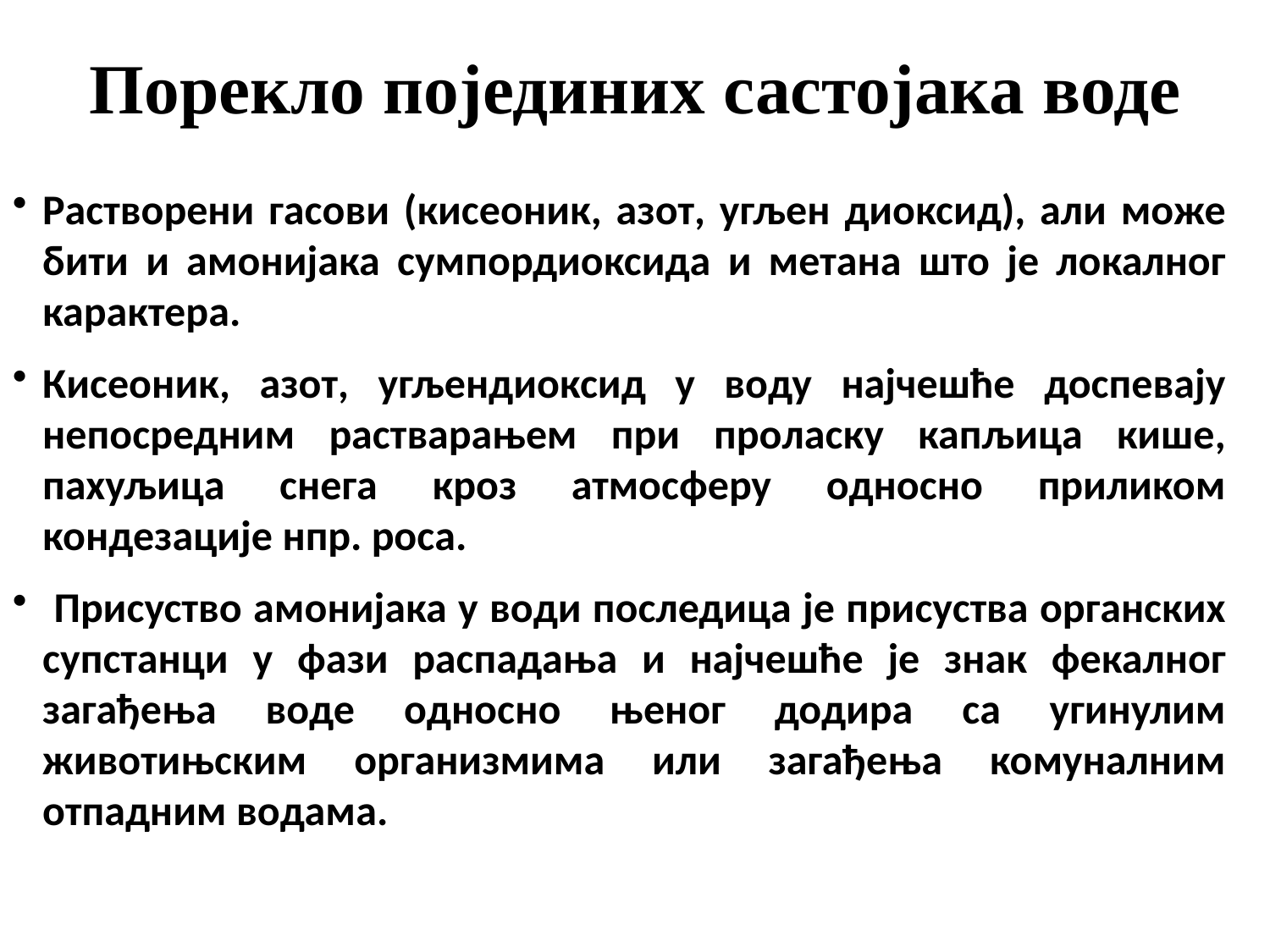

Порекло појединих састојака воде
Растворени гасови (кисеоник, азот, угљен диоксид), али може бити и амонијака сумпордиоксида и метана што је локалног карактера.
Кисеоник, азот, угљендиоксид у воду најчешће доспевају непосредним растварањем при проласку капљица кише, пахуљица снега кроз атмосферу односно приликом кондезације нпр. роса.
 Присуство амонијака у води последица је присуства органских супстанци у фази распадања и најчешће је знак фекалног загађења воде односно њеног додира са угинулим животињским организмима или загађења комуналним отпадним водама.